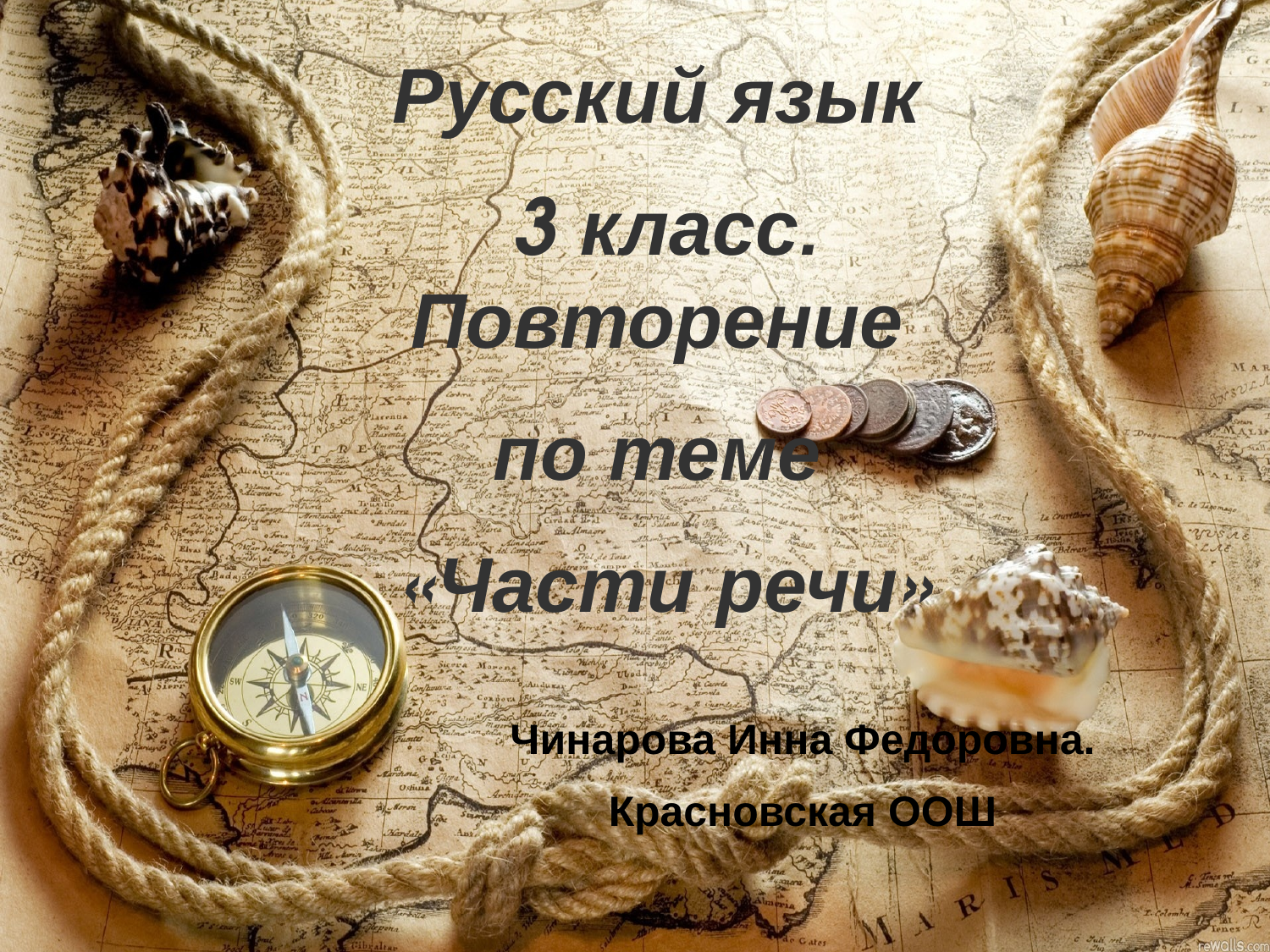

Русский язык
3 класс. Повторение
по теме
«Части речи»
Чинарова Инна Федоровна.
Красновская ООШ